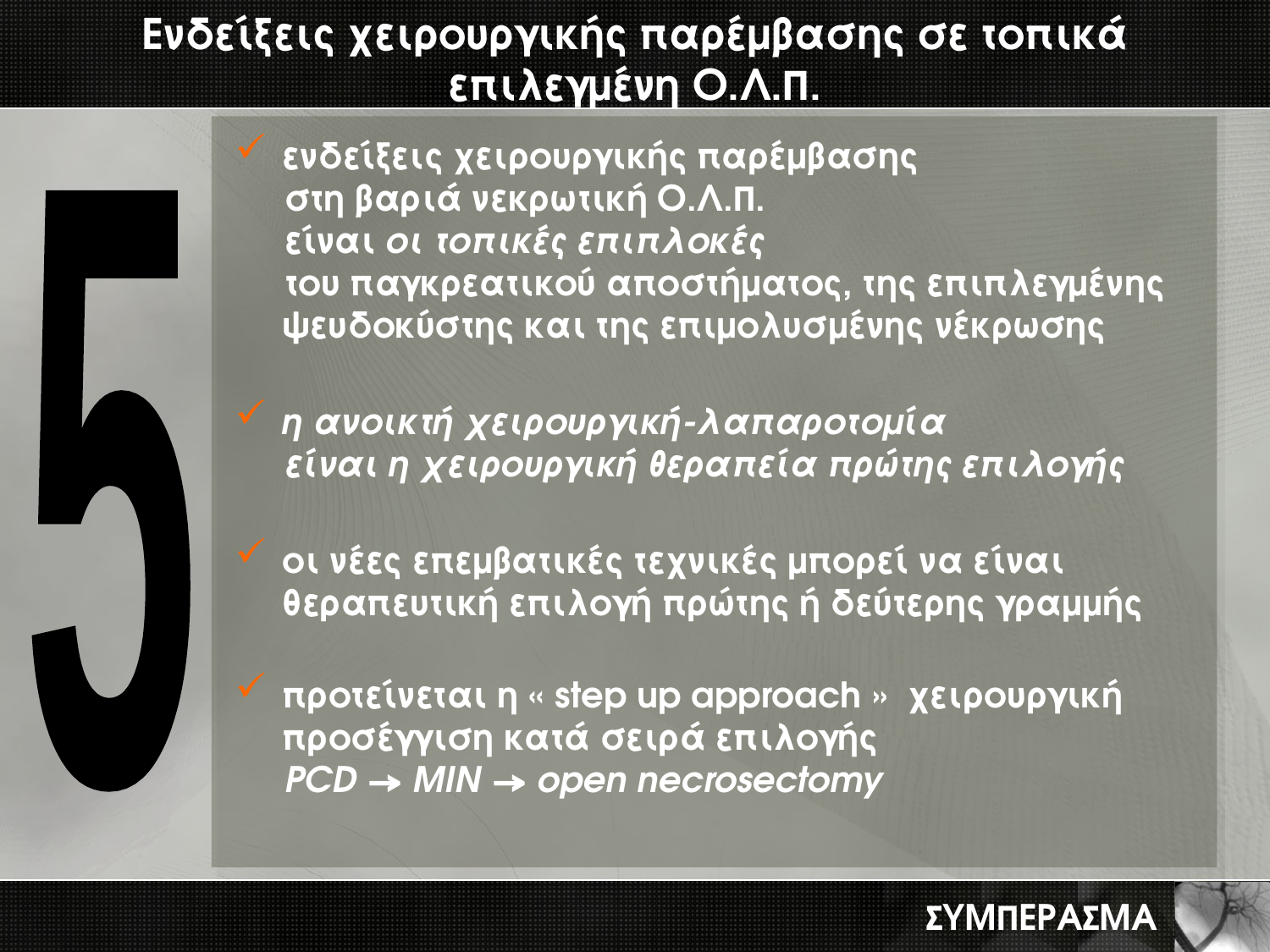

# Ενδείξεις χειρουργικής παρέμβασης σε τοπικά επιλεγμένη Ο.Λ.Π.
ενδείξεις χειρουργικής παρέμβασης
     στη βαριά νεκρωτική Ο.Λ.Π.
     είναι οι τοπικές επιπλοκές
     του παγκρεατικού αποστήματος, της επιπλεγμένης  ψευδοκύστης και της επιμολυσμένης νέκρωσης

η ανοικτή χειρουργική-λαπαροτομία
     είναι η χειρουργική θεραπεία πρώτης επιλογής

οι νέες επεμβατικές τεχνικές μπορεί να είναι θεραπευτική επιλογή πρώτης ή δεύτερης γραμμής

προτείνεται η « step up approach »  χειρουργική προσέγγιση κατά σειρά επιλογής
     PCD → MIN → open necrosectomy
5
 ΣΥΜΠΕΡΑΣΜΑ